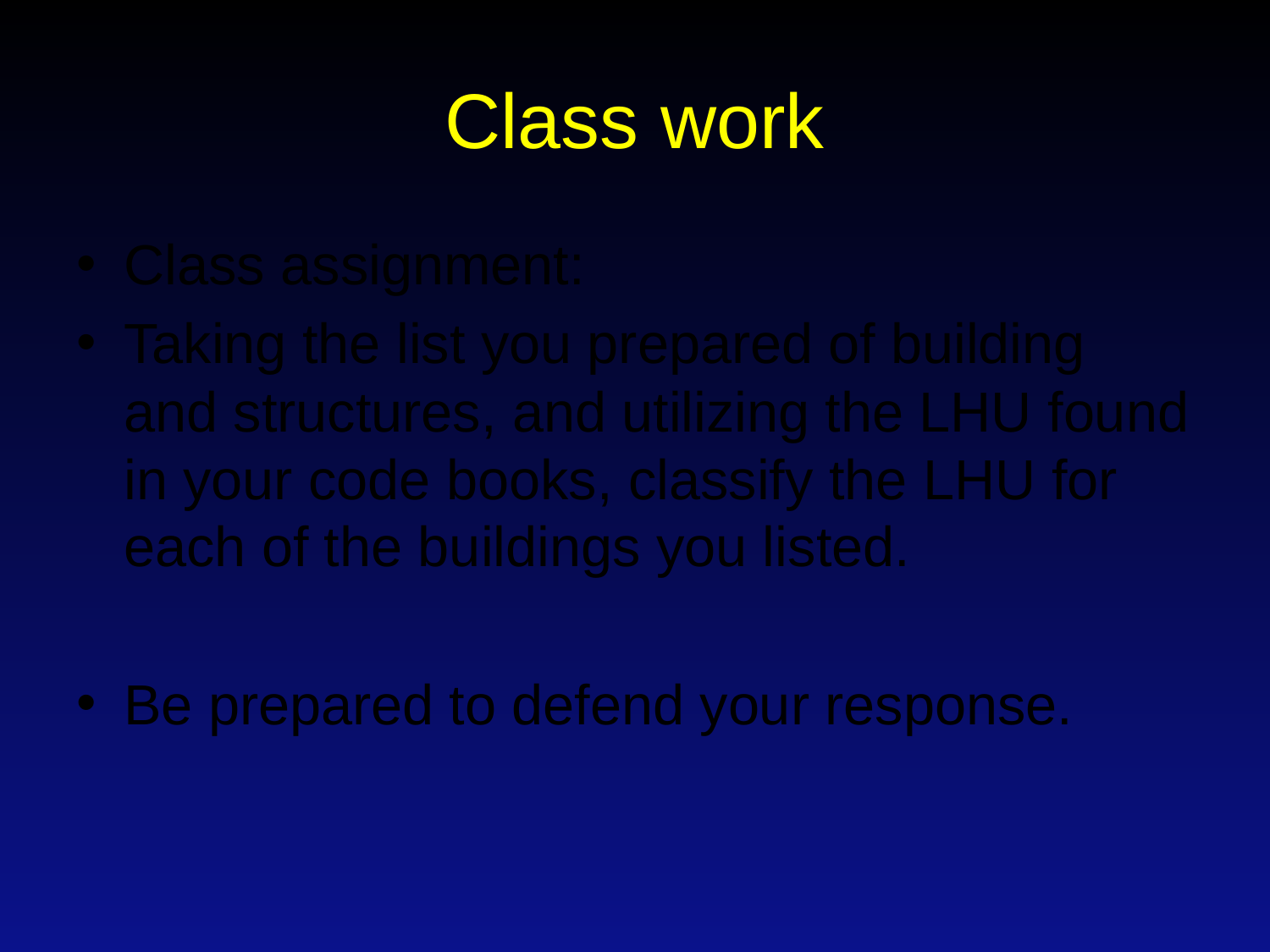

# Class work
Class assignment:
Taking the list you prepared of building and structures, and utilizing the LHU found in your code books, classify the LHU for each of the buildings you listed.

Be prepared to defend your response.